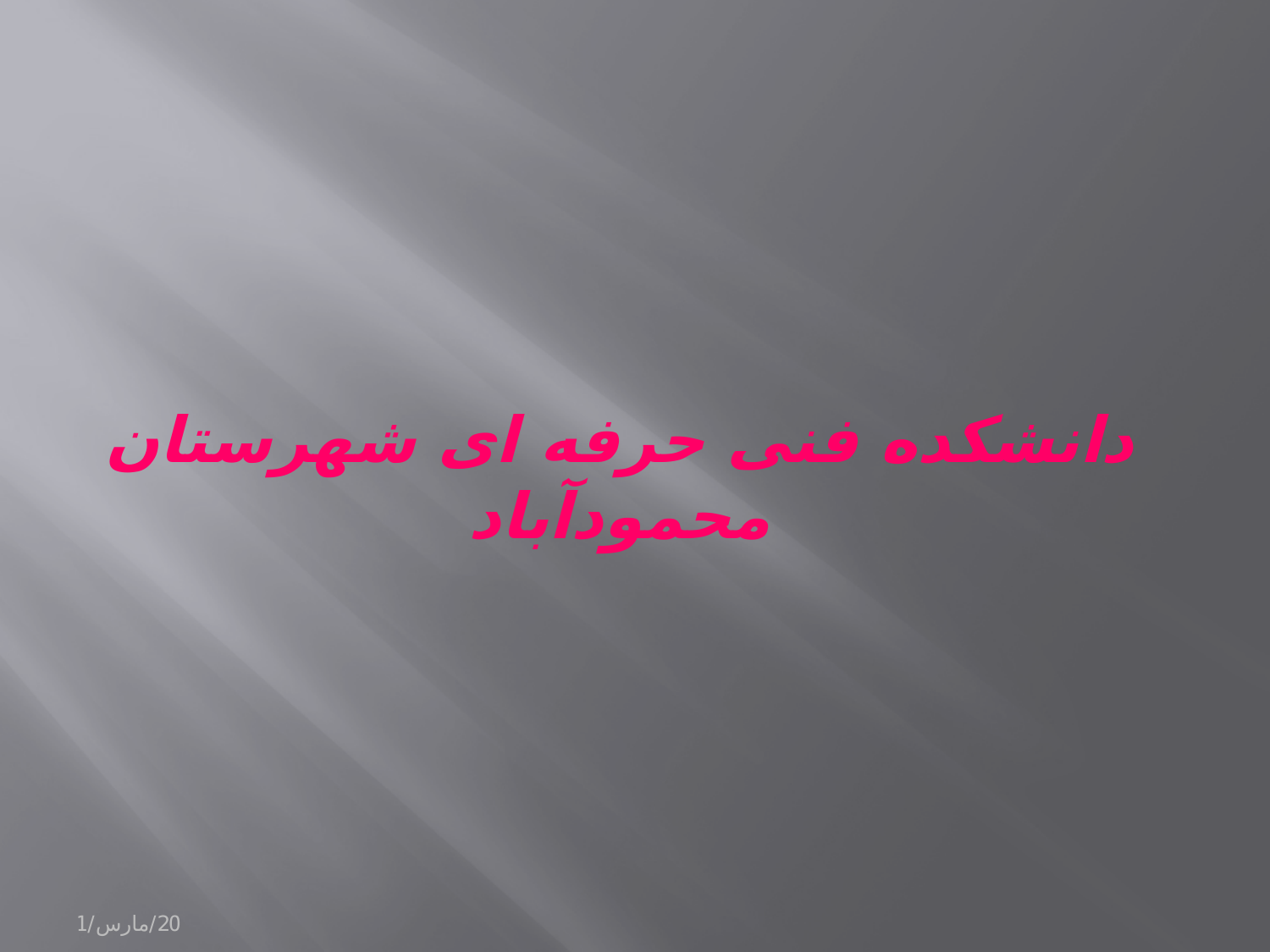

دانشکده فنی حرفه ای شهرستان محمودآباد
20/مارس/1